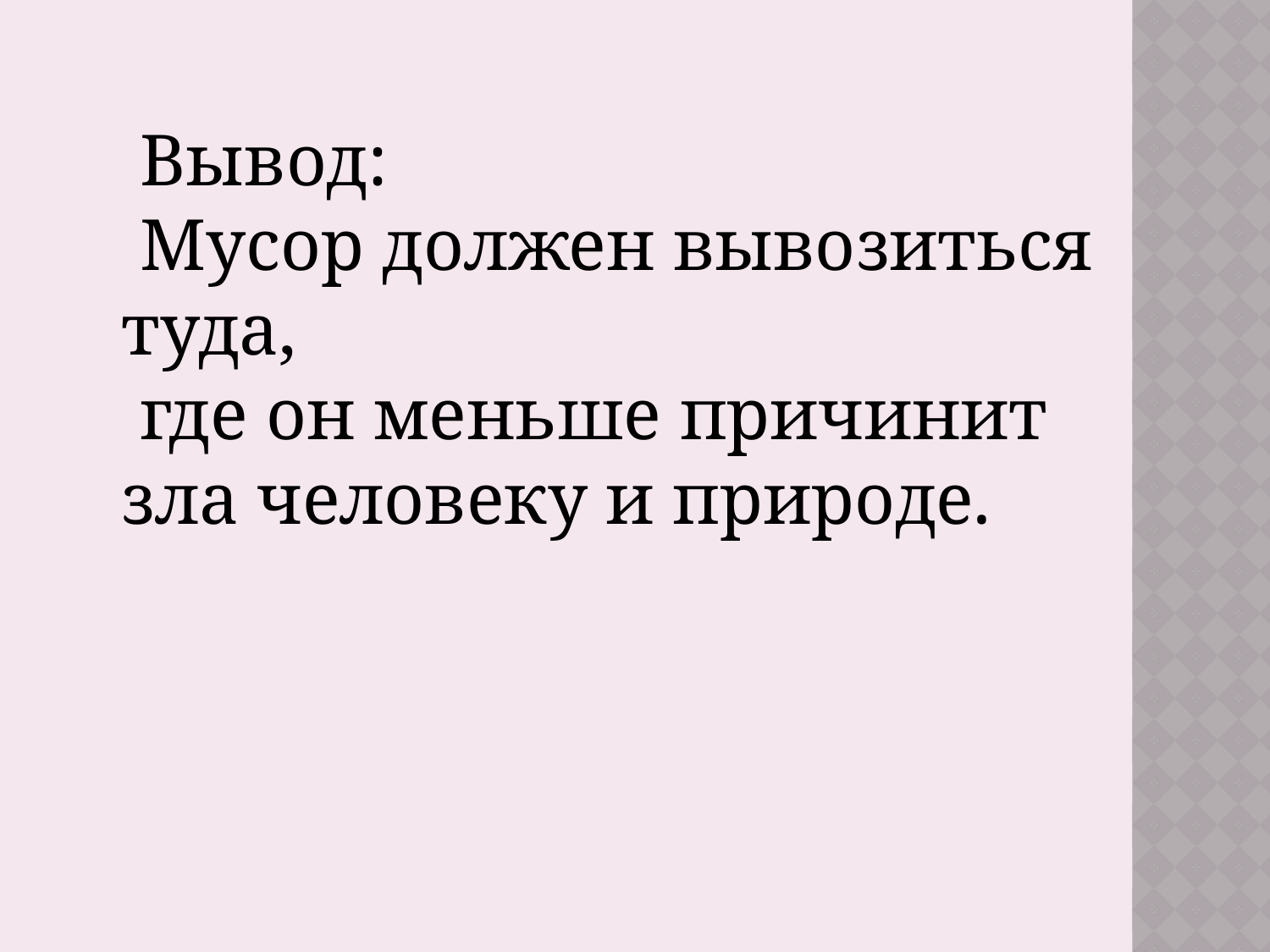

Вывод:
 Мусор должен вывозиться туда,
 где он меньше причинит зла человеку и природе.